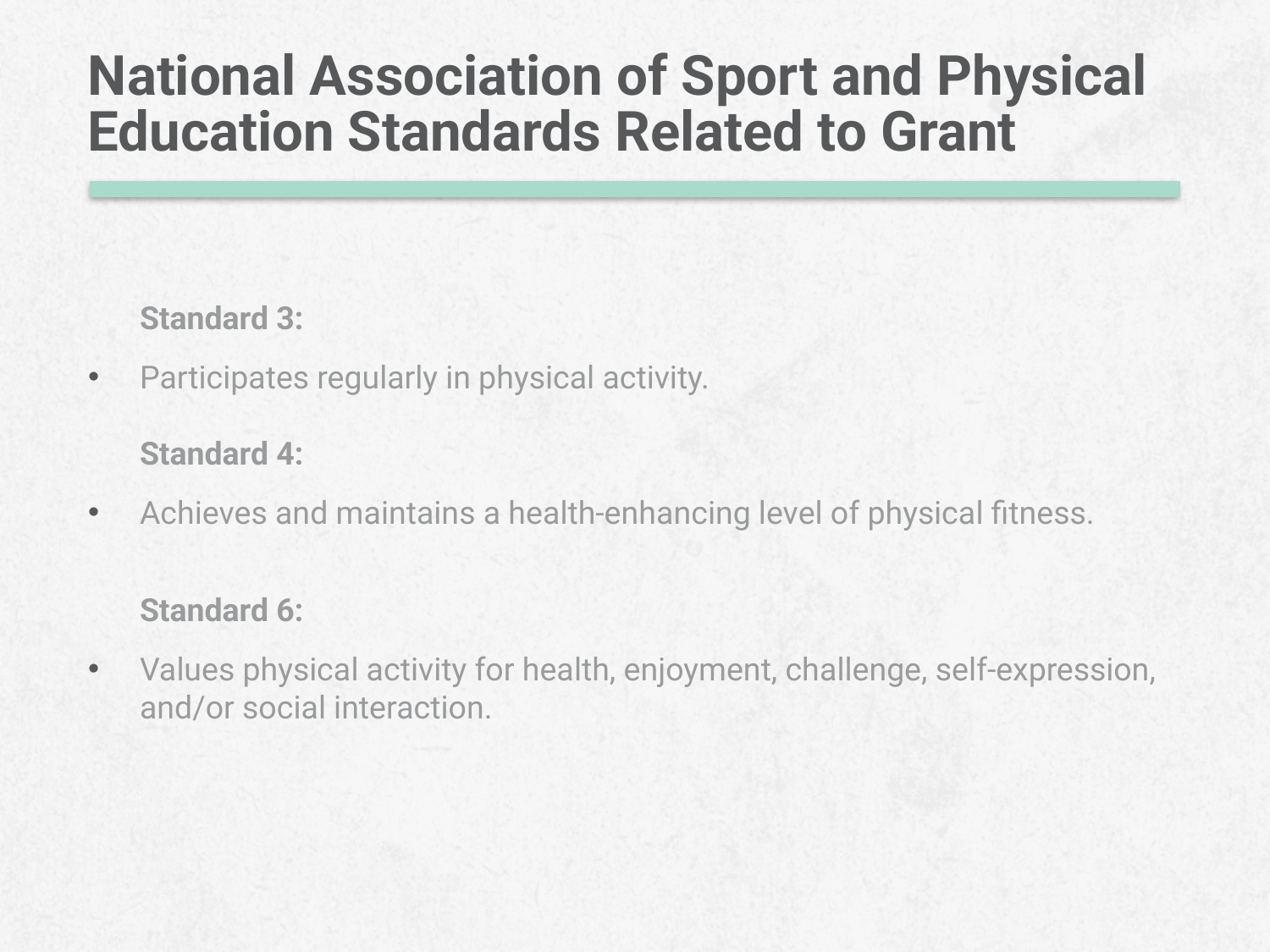

# National Association of Sport and Physical Education Standards Related to Grant
Standard 3:
Participates regularly in physical activity.
Standard 4:
Achieves and maintains a health-enhancing level of physical fitness.
	Standard 6:
Values physical activity for health, enjoyment, challenge, self-expression, and/or social interaction.